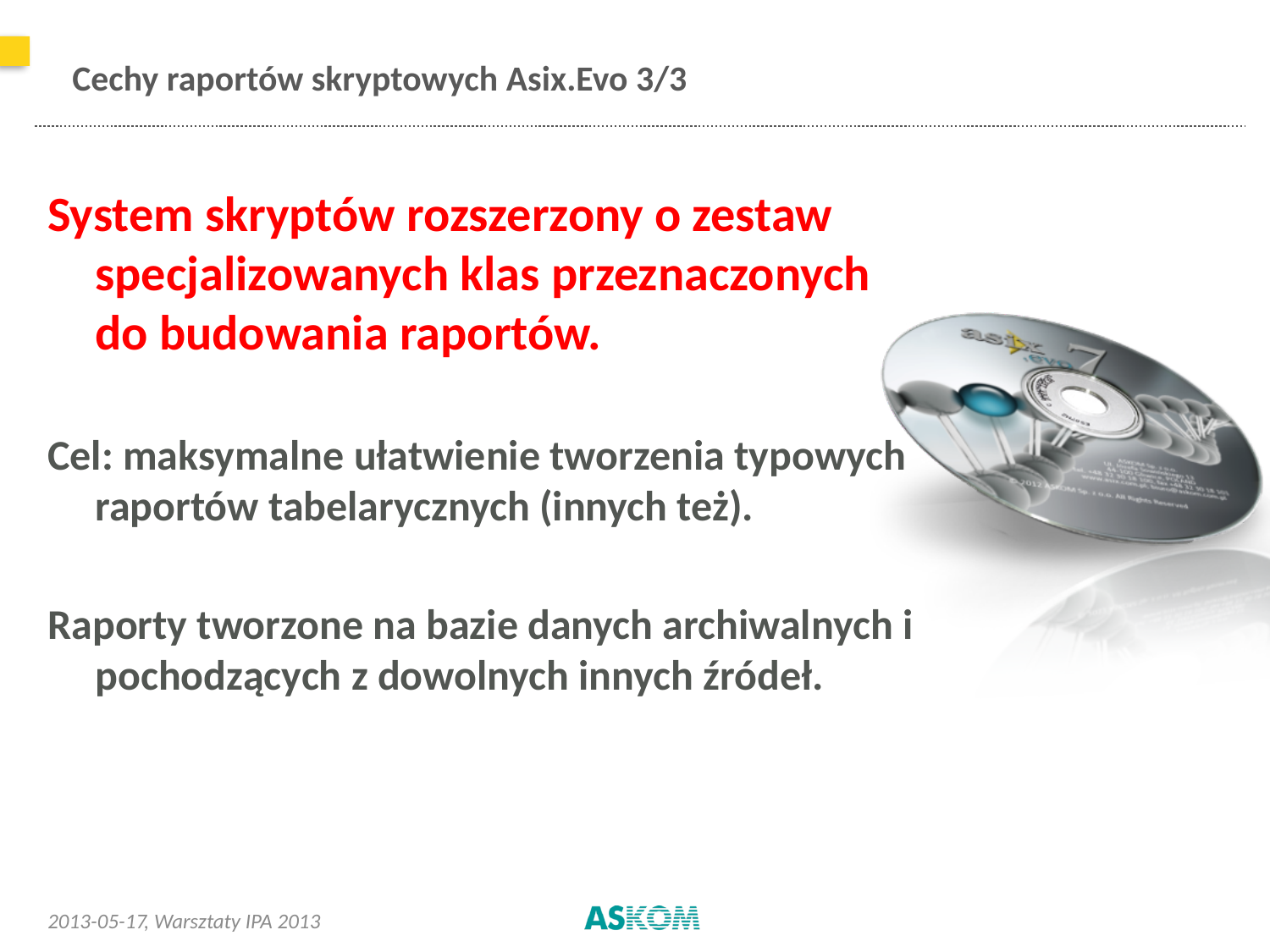

# Cechy raportów skryptowych Asix.Evo 3/3
System skryptów rozszerzony o zestaw  specjalizowanych klas przeznaczonych do budowania raportów.

Cel: maksymalne ułatwienie tworzenia typowych raportów tabelarycznych (innych też).

Raporty tworzone na bazie danych archiwalnych i pochodzących z dowolnych innych źródeł.
2013-05-17
, Warsztaty IPA 2013